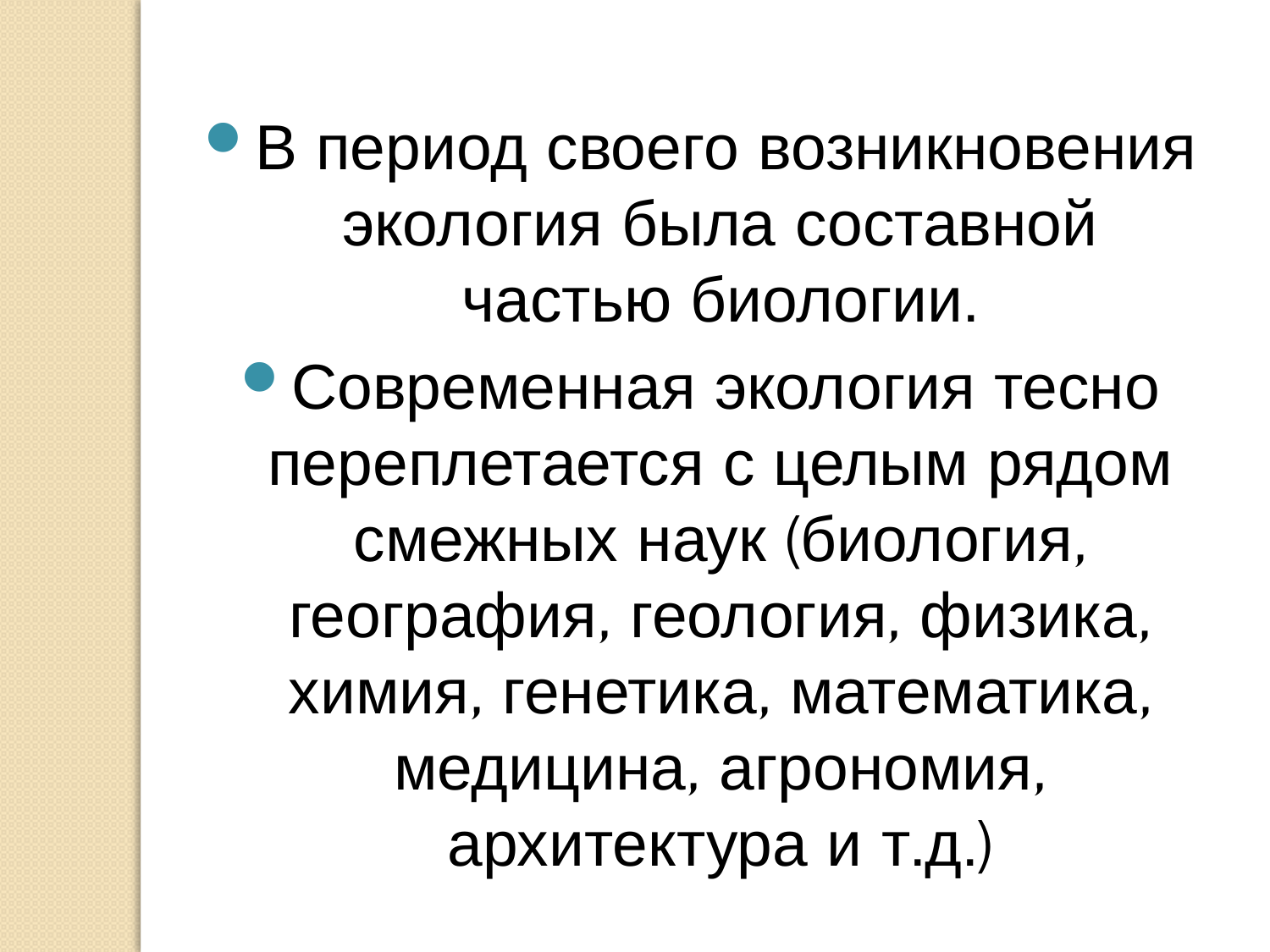

В период своего возникновения экология была составной частью биологии.
Современная экология тесно переплетается с целым рядом смежных наук (биология, география, геология, физика, химия, генетика, математика, медицина, агрономия, архитектура и т.д.)